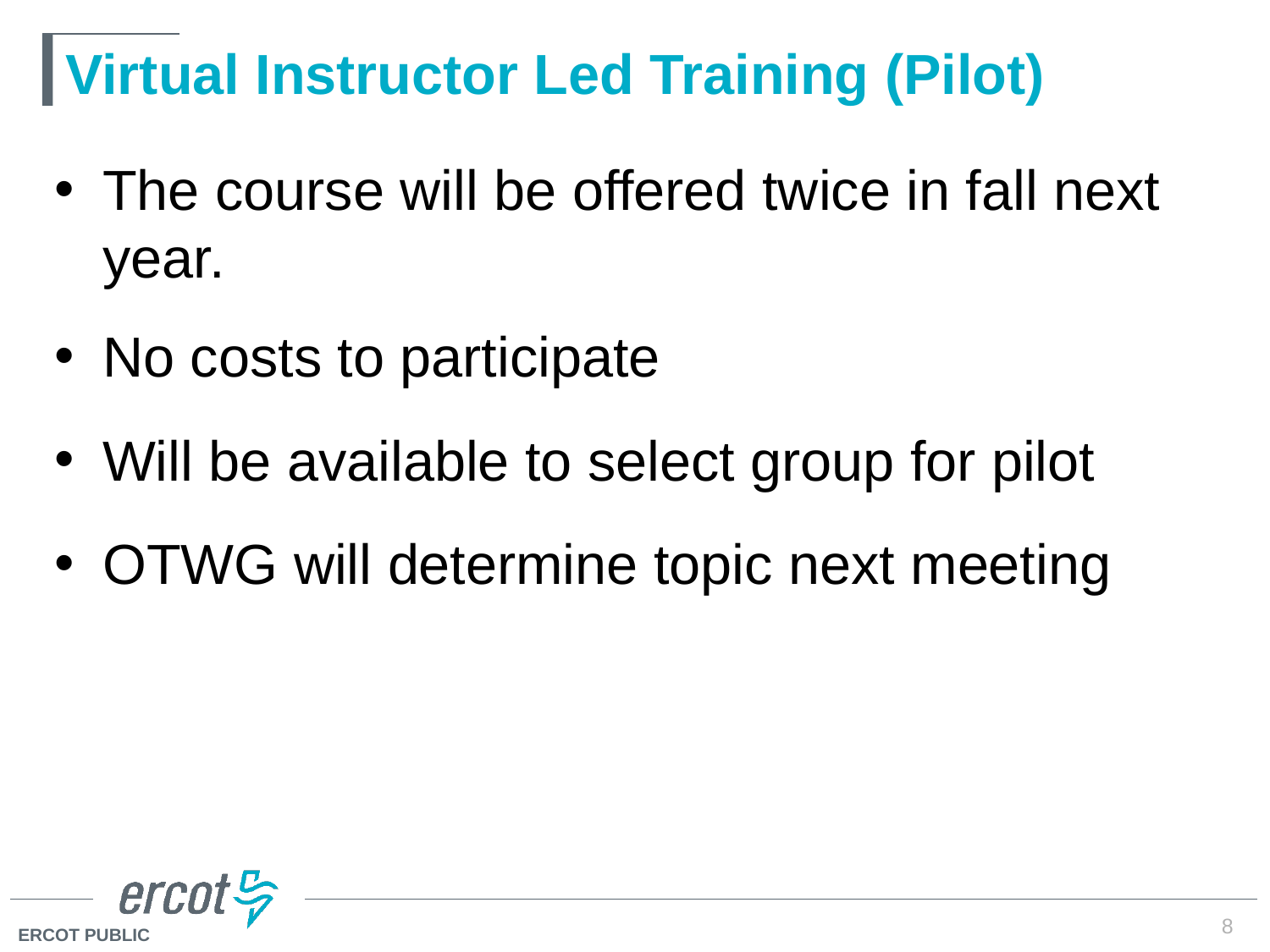

# Virtual Instructor Led Training (Pilot)
The course will be offered twice in fall next year.

No costs to participate

Will be available to select group for pilot

OTWG will determine topic next meeting

8